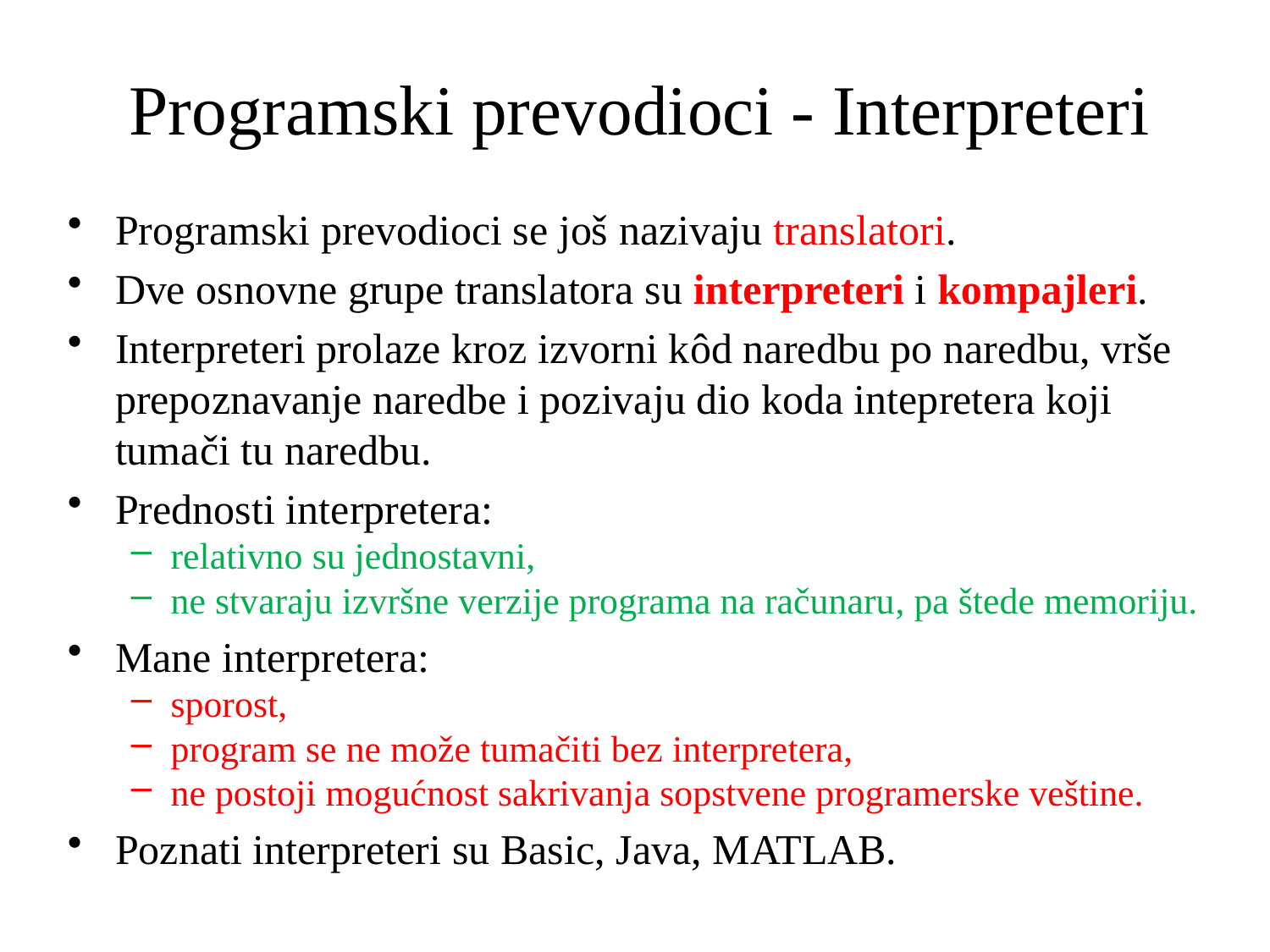

# Programski prevodioci - Interpreteri
Programski prevodioci se još nazivaju translatori.
Dve osnovne grupe translatora su interpreteri i kompajleri.
Interpreteri prolaze kroz izvorni kôd naredbu po naredbu, vrše prepoznavanje naredbe i pozivaju dio koda intepretera koji tumači tu naredbu.
Prednosti interpretera:
relativno su jednostavni,
ne stvaraju izvršne verzije programa na računaru, pa štede memoriju.
Mane interpretera:
sporost,
program se ne može tumačiti bez interpretera,
ne postoji mogućnost sakrivanja sopstvene programerske veštine.
Poznati interpreteri su Basic, Java, MATLAB.